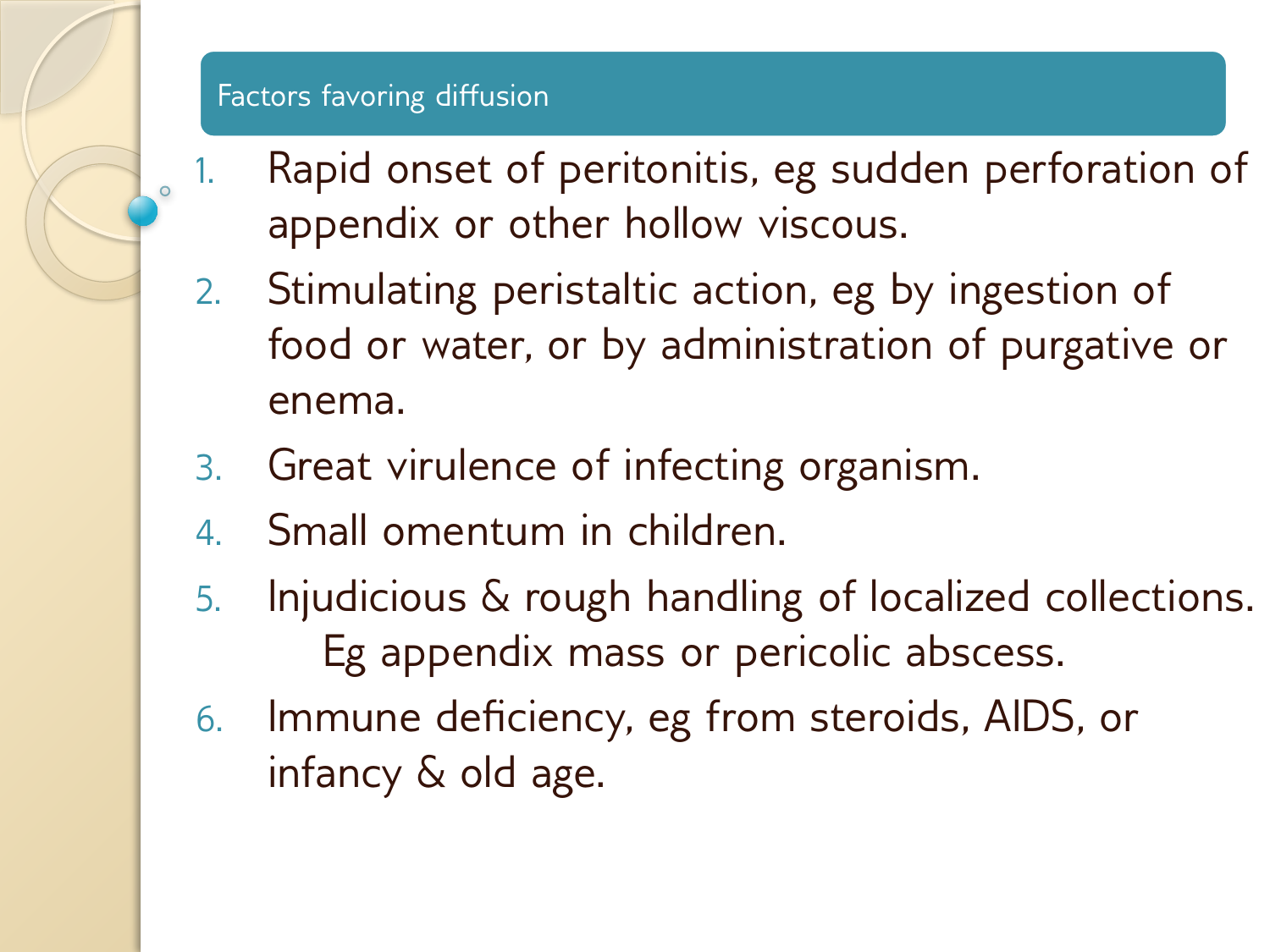

Factors favoring diffusion
Rapid onset of peritonitis, eg sudden perforation of appendix or other hollow viscous.
Stimulating peristaltic action, eg by ingestion of food or water, or by administration of purgative or enema.
Great virulence of infecting organism.
Small omentum in children.
Injudicious & rough handling of localized collections.     Eg appendix mass or pericolic abscess.
Immune deficiency, eg from steroids, AIDS, or infancy & old age.